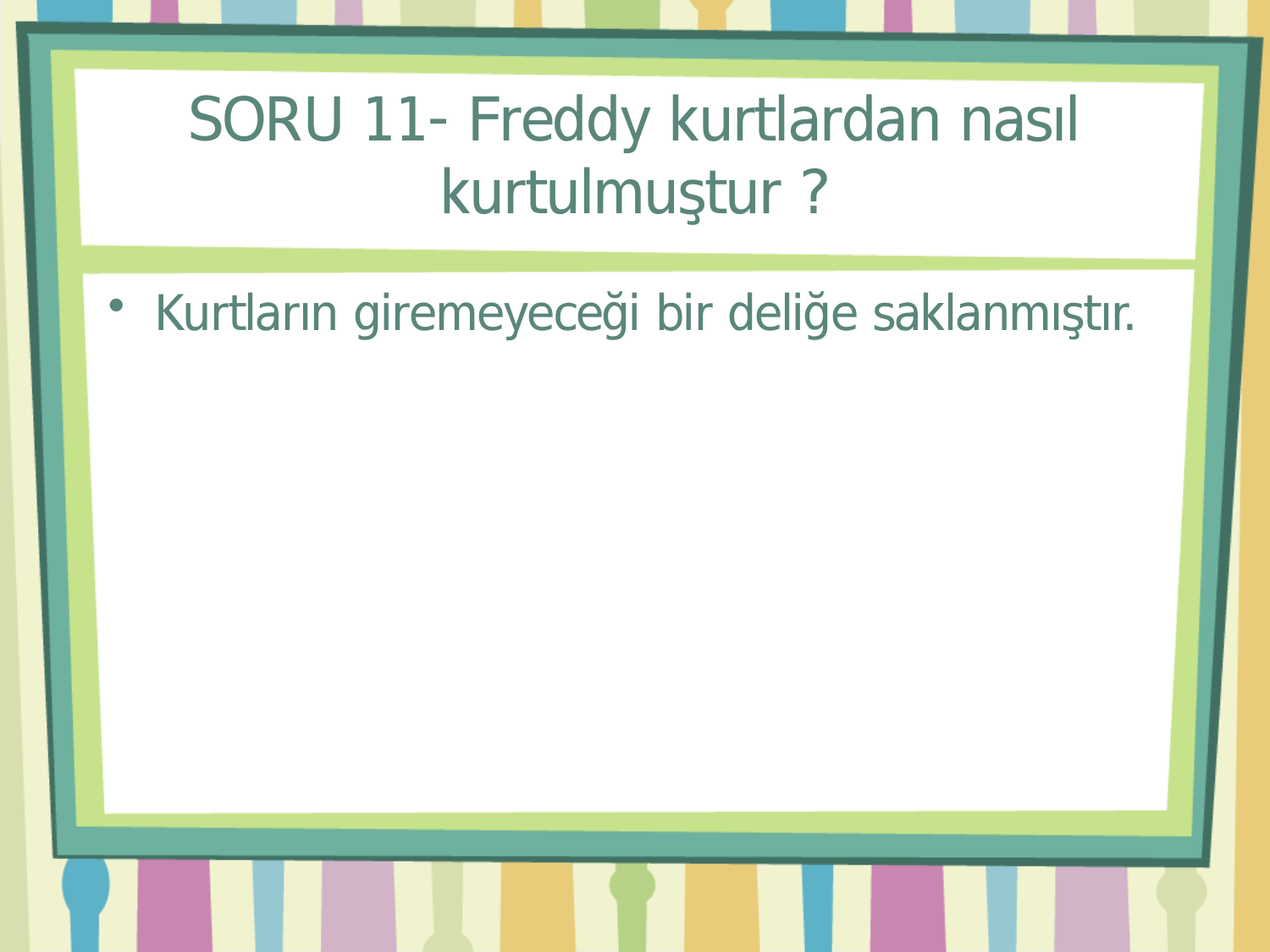

# SORU 11- Freddy kurtlardan nasıl kurtulmuştur ?
Kurtların giremeyeceği bir deliğe saklanmıştır.